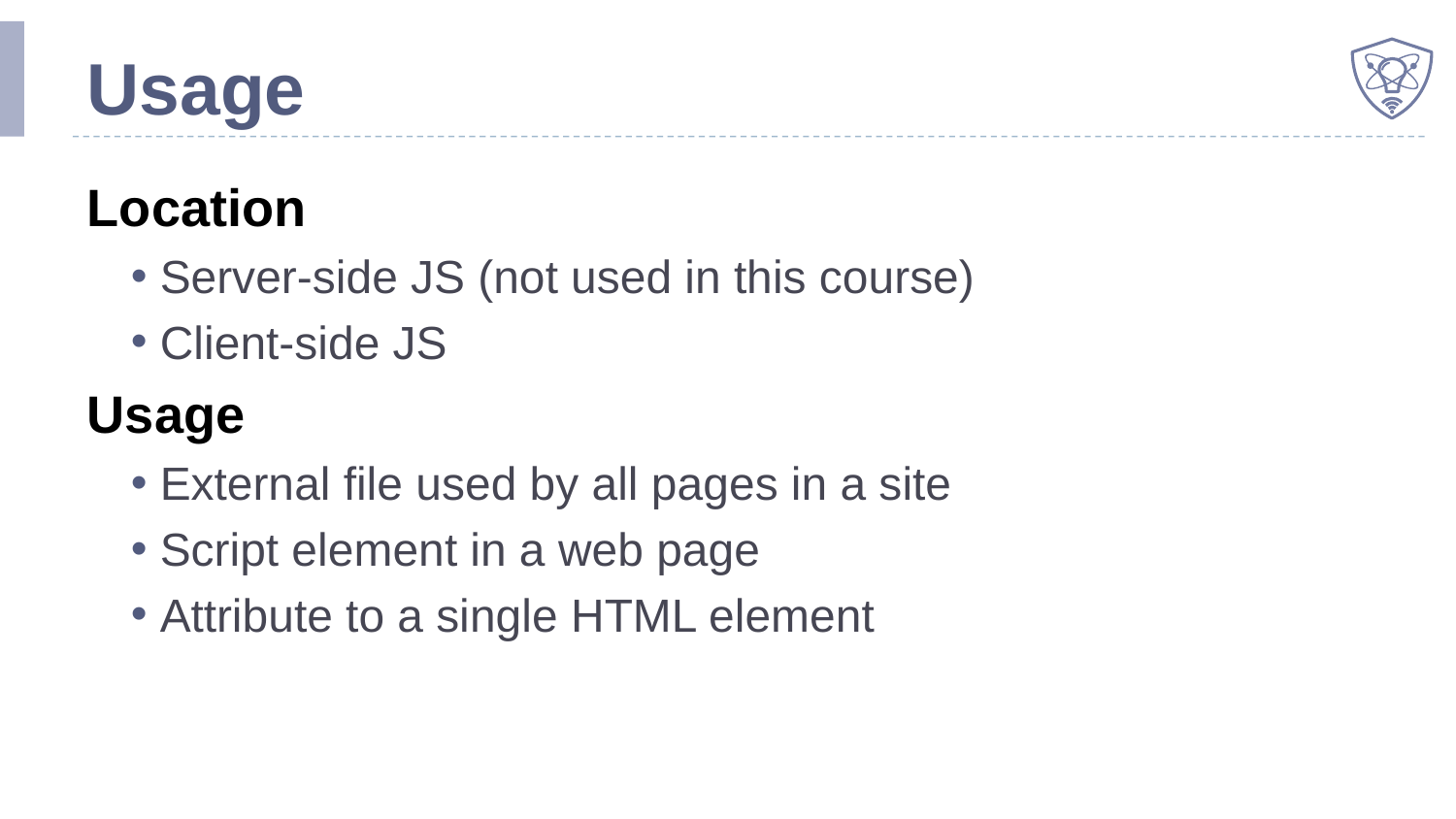

# Usage
Location
Server-side JS (not used in this course)
Client-side JS
Usage
External file used by all pages in a site
Script element in a web page
Attribute to a single HTML element